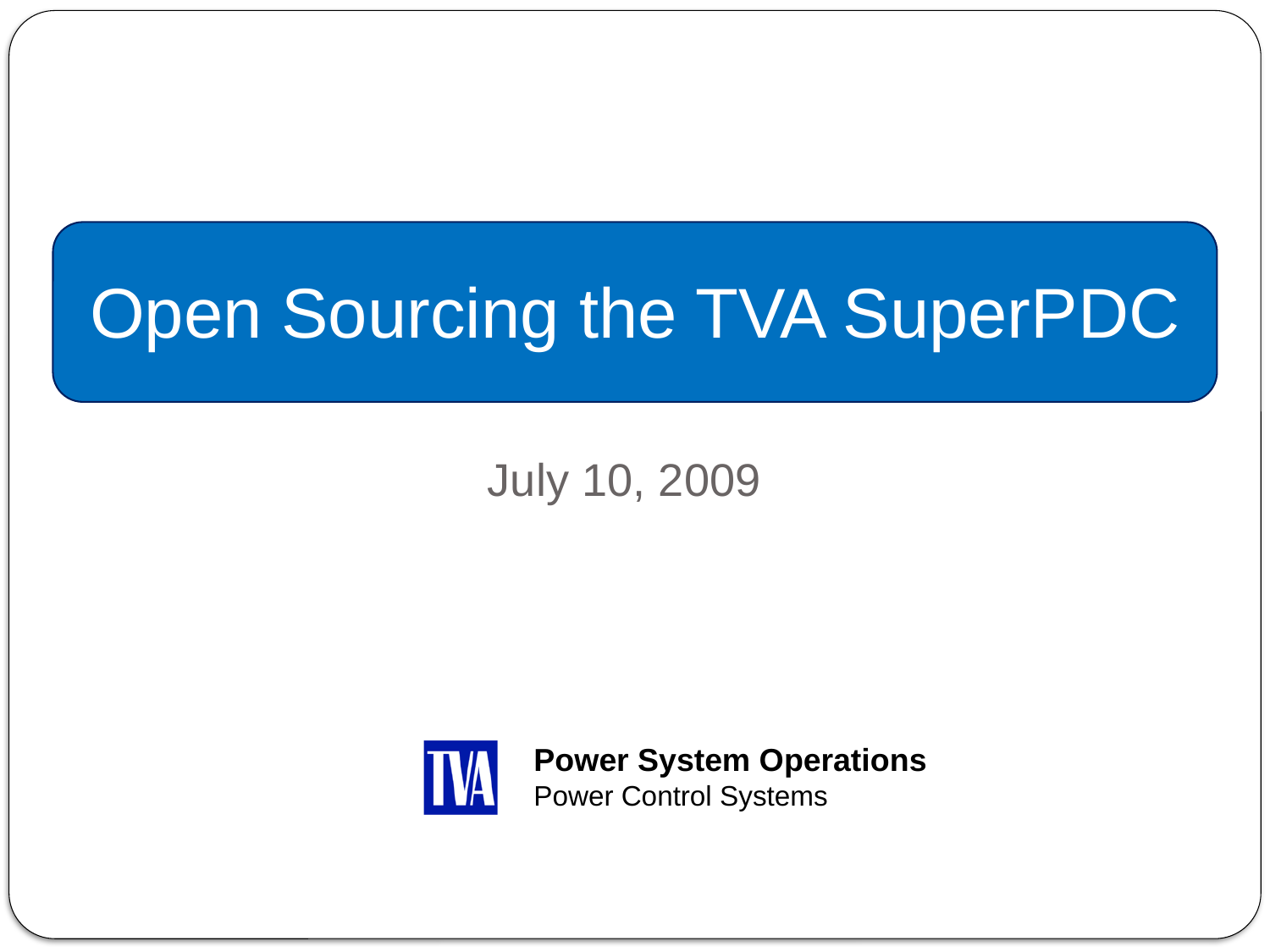

# Open Sourcing the TVA SuperPDC
July 10, 2009